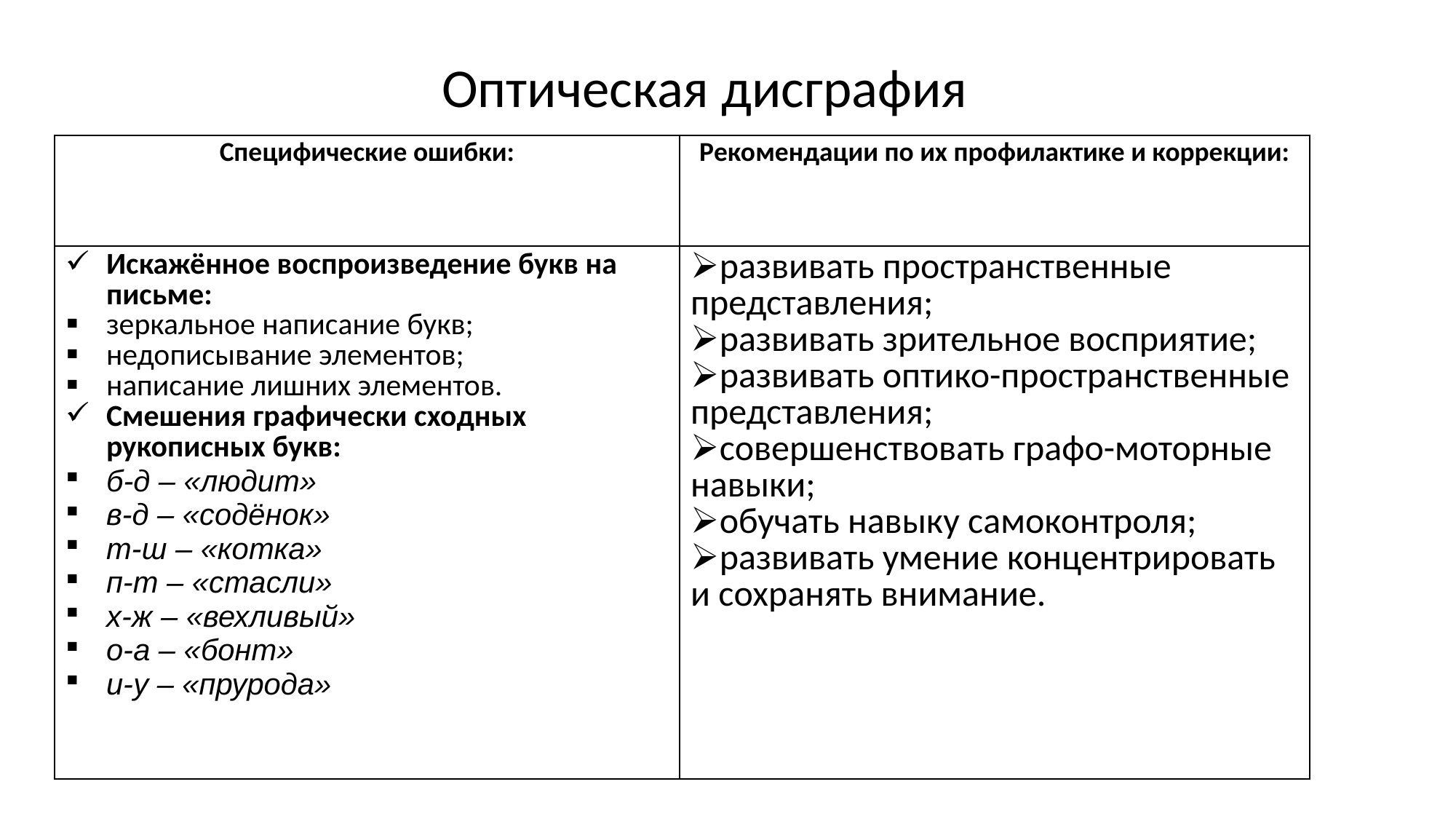

# Оптическая дисграфия
| Специфические ошибки: | Рекомендации по их профилактике и коррекции: |
| --- | --- |
| Искажённое воспроизведение букв на письме: зеркальное написание букв; недописывание элементов; написание лишних элементов. Смешения графически сходных рукописных букв: б-д – «людит» в-д – «содёнок» т-ш – «котка» п-т – «стасли» х-ж – «вехливый» о-а – «бонт» и-у – «прурода» | развивать пространственные представления; развивать зрительное восприятие; развивать оптико-пространственные представления; совершенствовать графо-моторные навыки; обучать навыку самоконтроля; развивать умение концентрировать и сохранять внимание. |